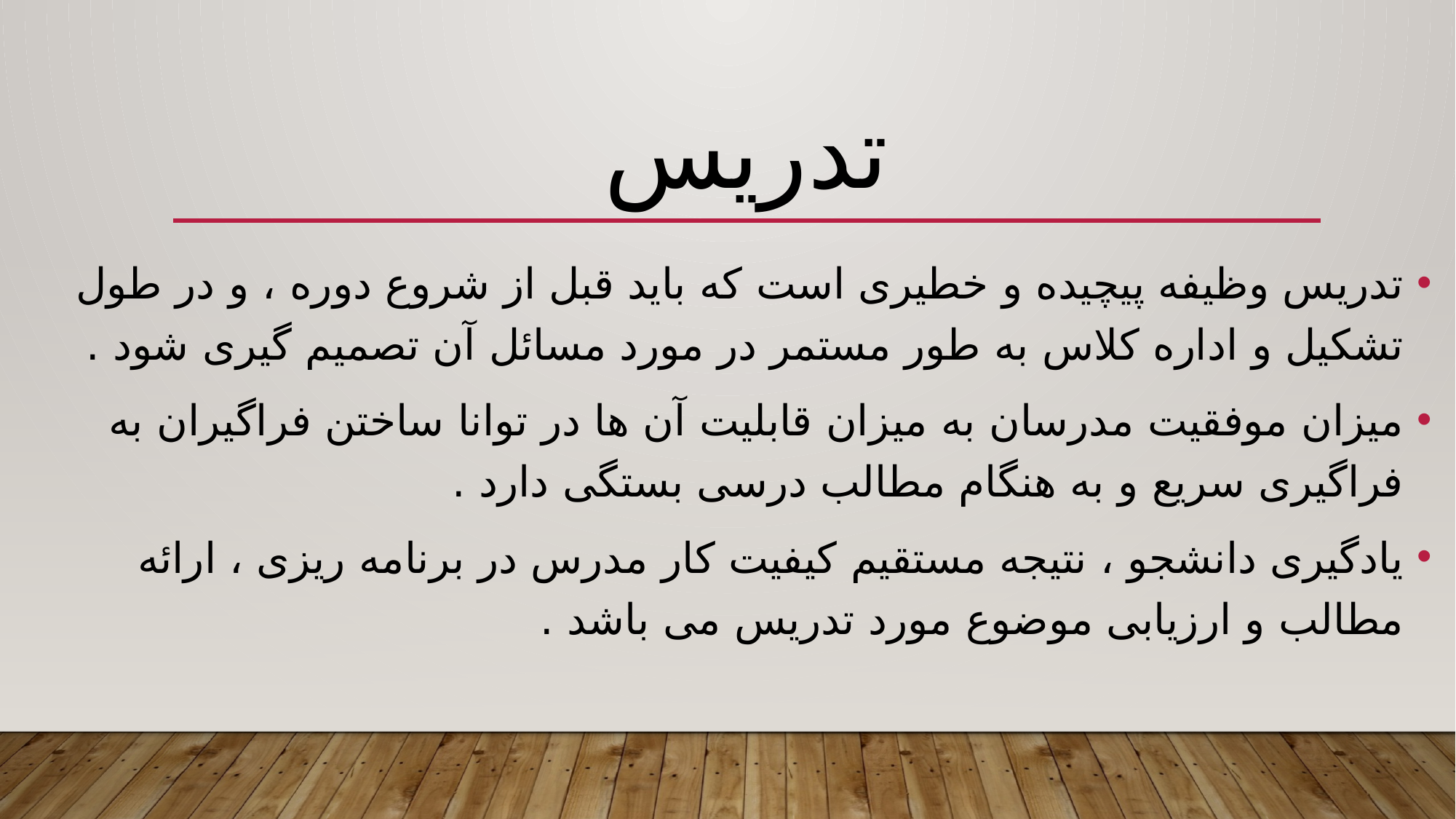

# تدریس
تدریس وظیفه پیچیده و خطیری است که باید قبل از شروع دوره ، و در طول تشکیل و اداره کلاس به طور مستمر در مورد مسائل آن تصمیم گیری شود .
میزان موفقیت مدرسان به میزان قابلیت آن ها در توانا ساختن فراگیران به فراگیری سریع و به هنگام مطالب درسی بستگی دارد .
یادگیری دانشجو ، نتیجه مستقیم کیفیت کار مدرس در برنامه ریزی ، ارائه مطالب و ارزیابی موضوع مورد تدریس می باشد .